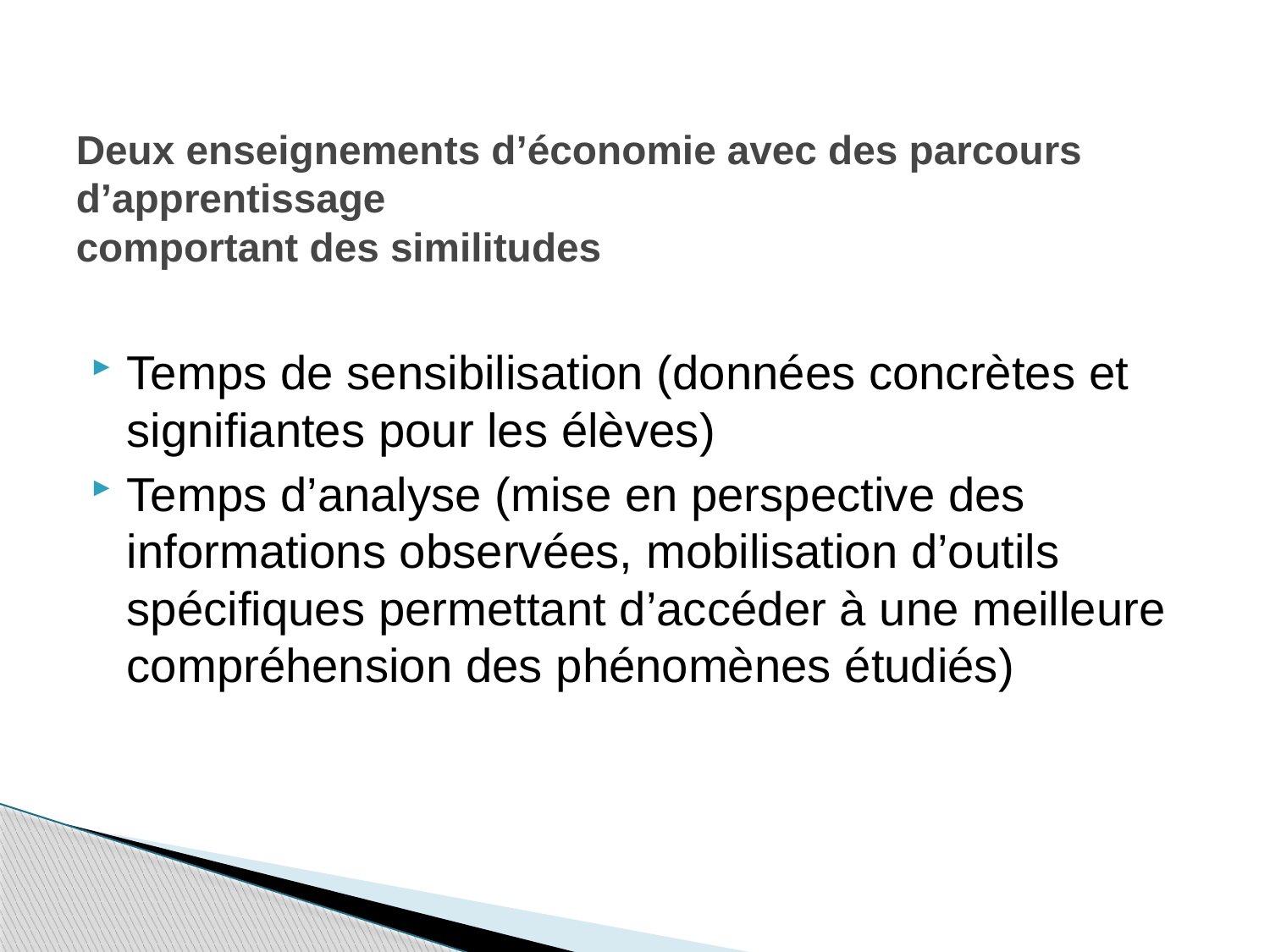

# Deux enseignements d’économie avec des parcours d’apprentissage comportant des similitudes
Temps de sensibilisation (données concrètes et signifiantes pour les élèves)
Temps d’analyse (mise en perspective des informations observées, mobilisation d’outils spécifiques permettant d’accéder à une meilleure compréhension des phénomènes étudiés)